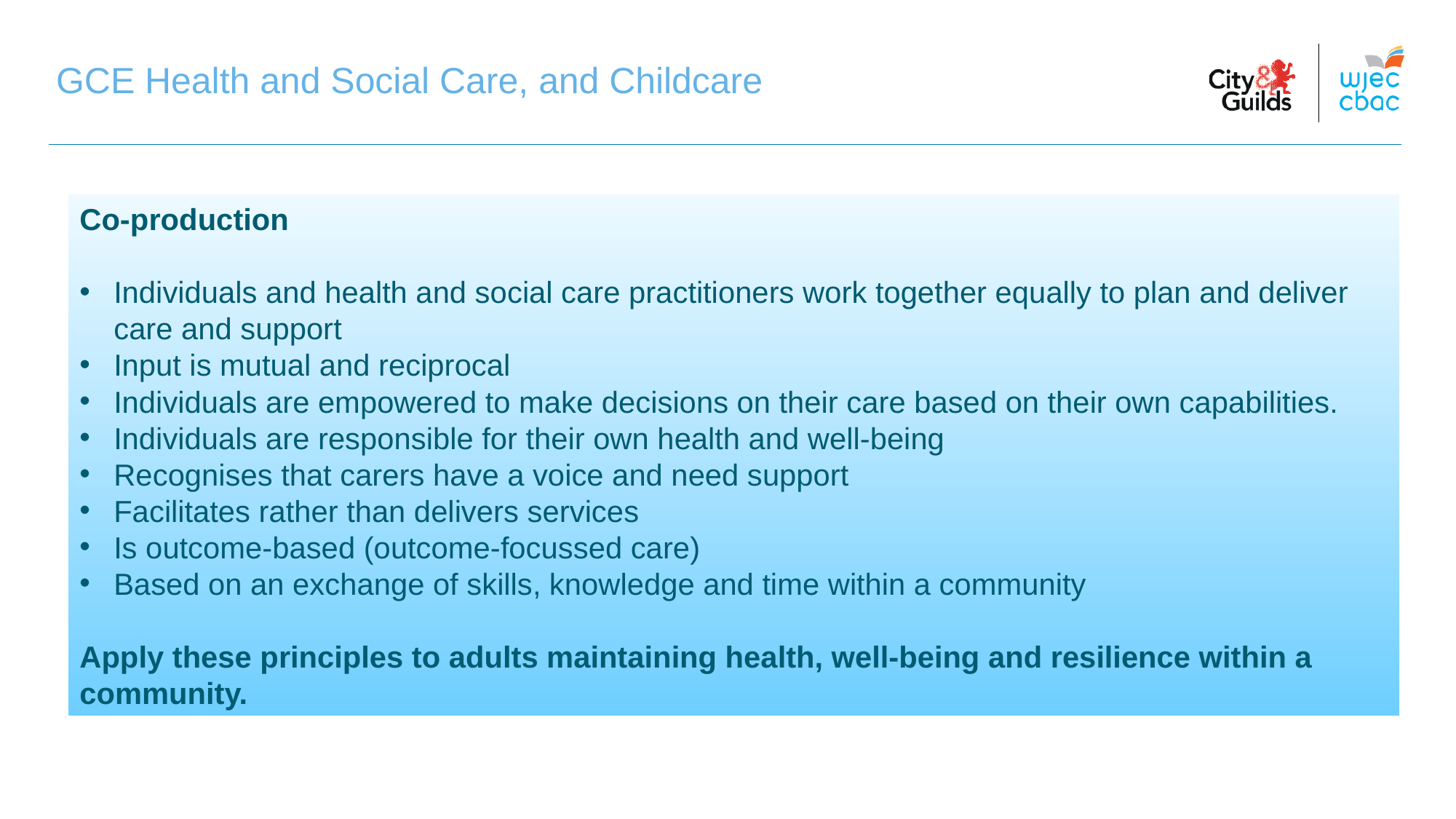

GCE Health and Social Care, and Childcare
Co-production

Individuals and health and social care practitioners work together equally to plan and deliver care and support
Input is mutual and reciprocal
Individuals are empowered to make decisions on their care based on their own capabilities.
Individuals are responsible for their own health and well-being
Recognises that carers have a voice and need support
Facilitates rather than delivers services
Is outcome-based (outcome-focussed care)
Based on an exchange of skills, knowledge and time within a community

Apply these principles to adults maintaining health, well-being and resilience within a community.